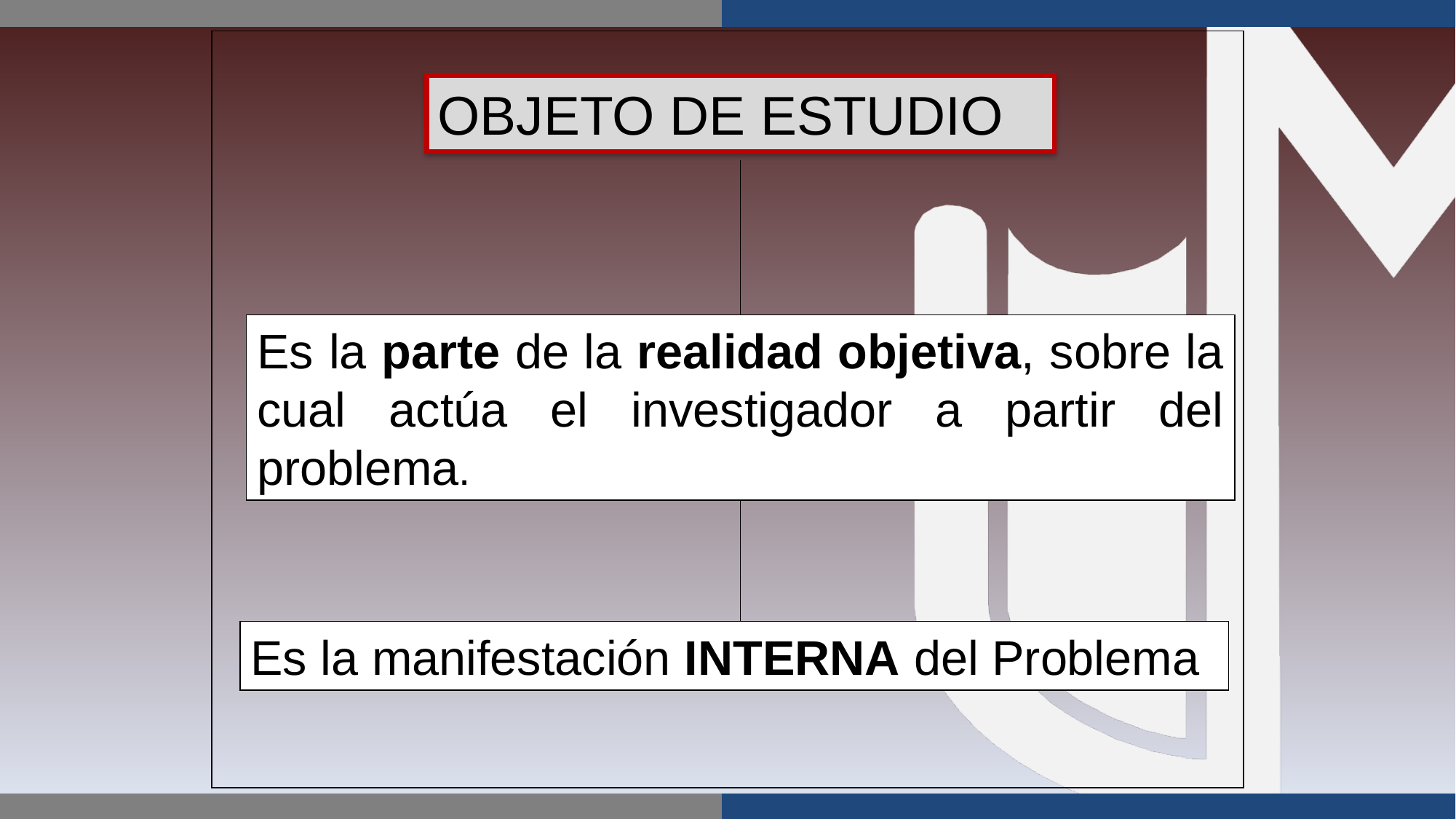

OBJETO DE ESTUDIO
Es la parte de la realidad objetiva, sobre la cual actúa el investigador a partir del problema.
Es la manifestación INTERNA del Problema